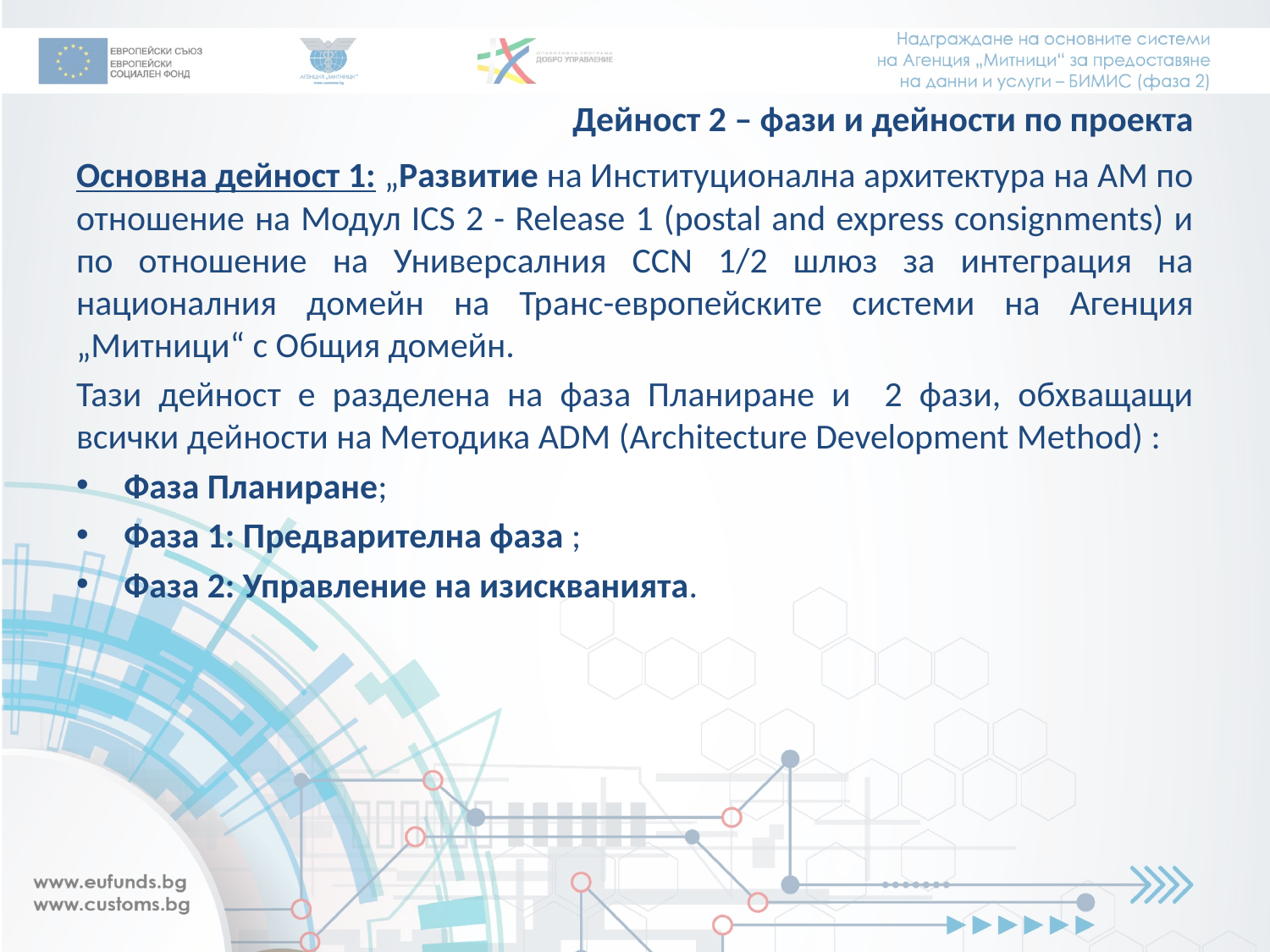

# Дейност 2 – фази и дейности по проекта
Основна дейност 1: „Развитие на Институционална архитектура на АМ по отношение на Модул ICS 2 - Release 1 (postal and express consignments) и по отношение на Универсалния CCN 1/2 шлюз за интеграция на националния домейн на Транс-европейските системи на Агенция „Митници“ с Общия домейн.
Тази дейност е разделена на фаза Планиране и  2 фази, обхващащи всички дейности на Методика ADM (Architecture Development Method) :
Фаза Планиране;
Фаза 1: Предварителна фаза ;
Фаза 2: Управление на изискванията.